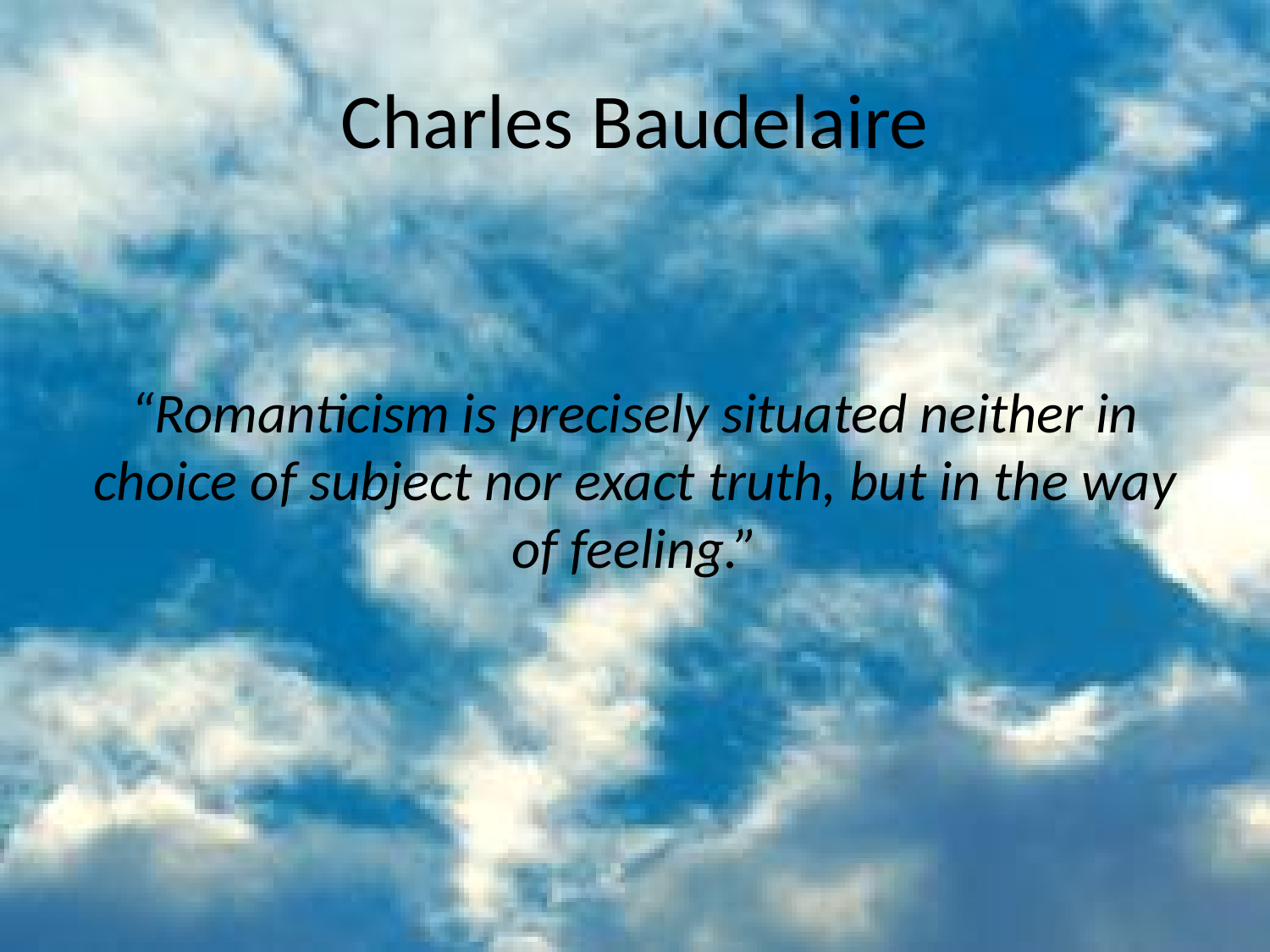

# Charles Baudelaire
“Romanticism is precisely situated neither in choice of subject nor exact truth, but in the way of feeling.”